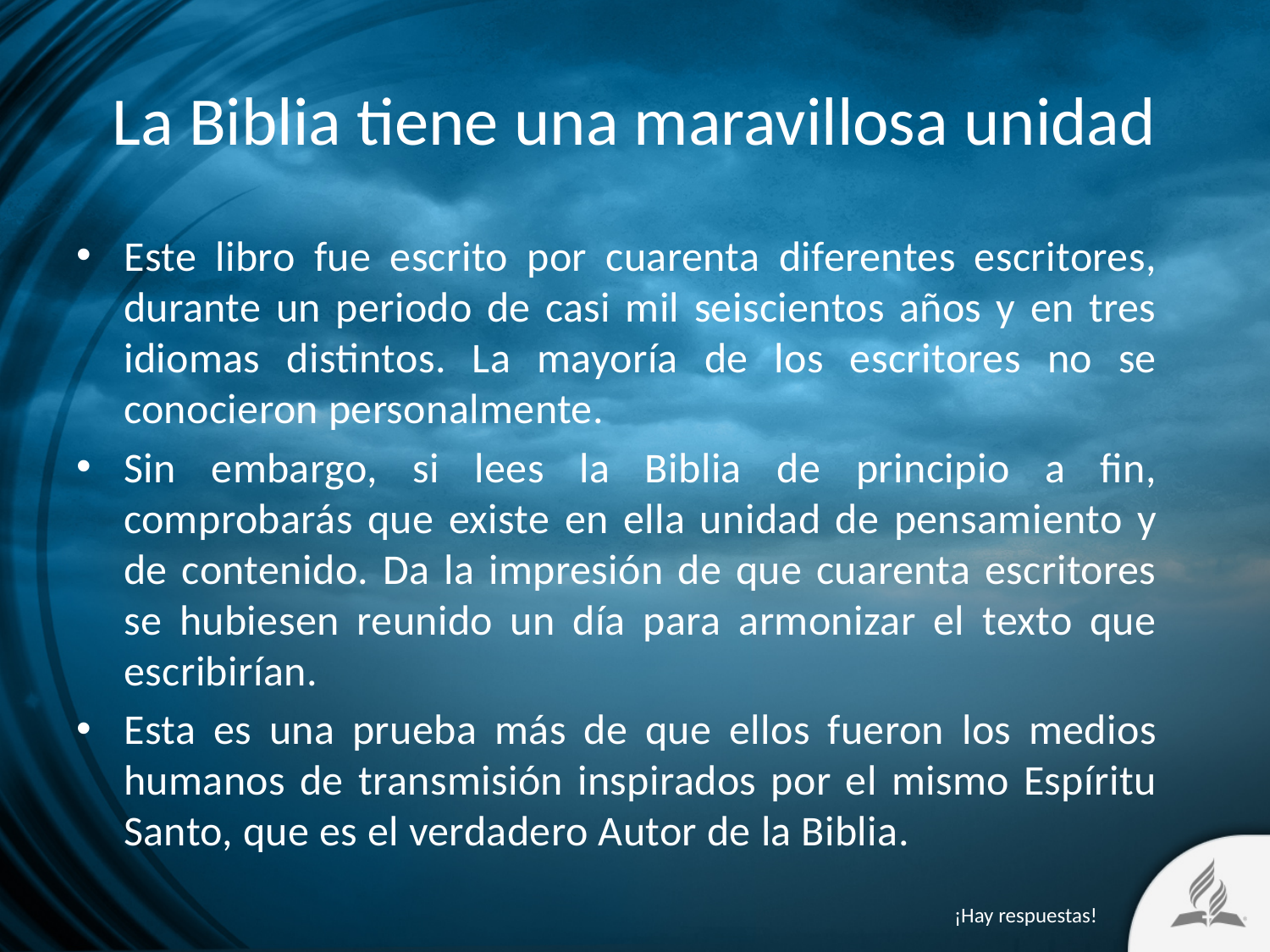

# La Biblia tiene una maravillosa unidad
Este libro fue escrito por cuarenta diferentes escritores, durante un periodo de casi mil seiscientos años y en tres idiomas distintos. La mayoría de los escritores no se conocieron personalmente.
Sin embargo, si lees la Biblia de principio a fin, comprobarás que existe en ella unidad de pensamiento y de contenido. Da la impresión de que cuarenta escritores se hubiesen reunido un día para armonizar el texto que escribirían.
Esta es una prueba más de que ellos fueron los medios humanos de transmisión inspirados por el mismo Espíritu Santo, que es el verdadero Autor de la Biblia.
¡Hay respuestas!